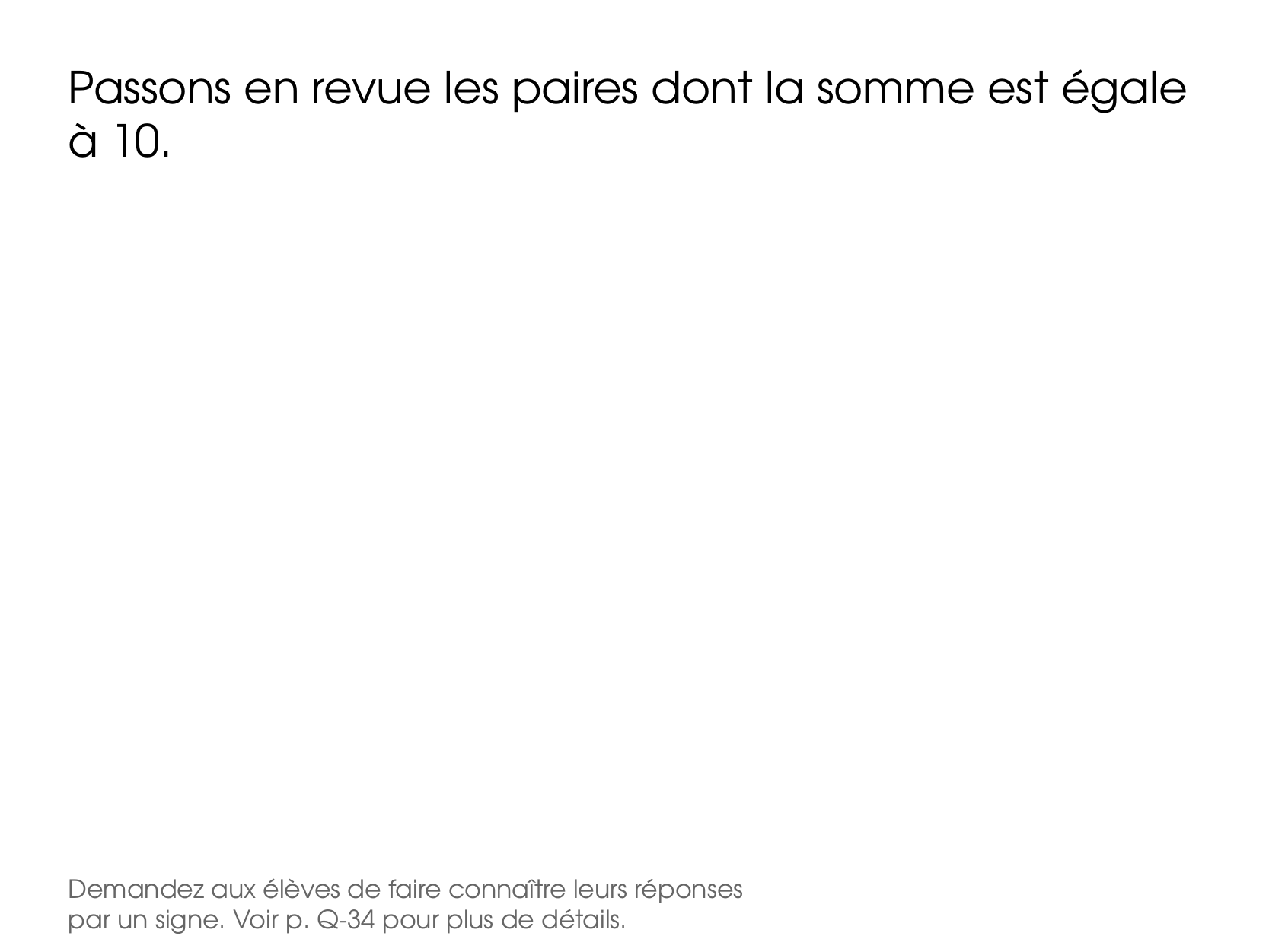

Passons en revue les paires dont la somme est égale
à 10.
Demandez aux élèves de faire connaître leurs réponses par un signe. Voir p. Q-34 pour plus de détails.